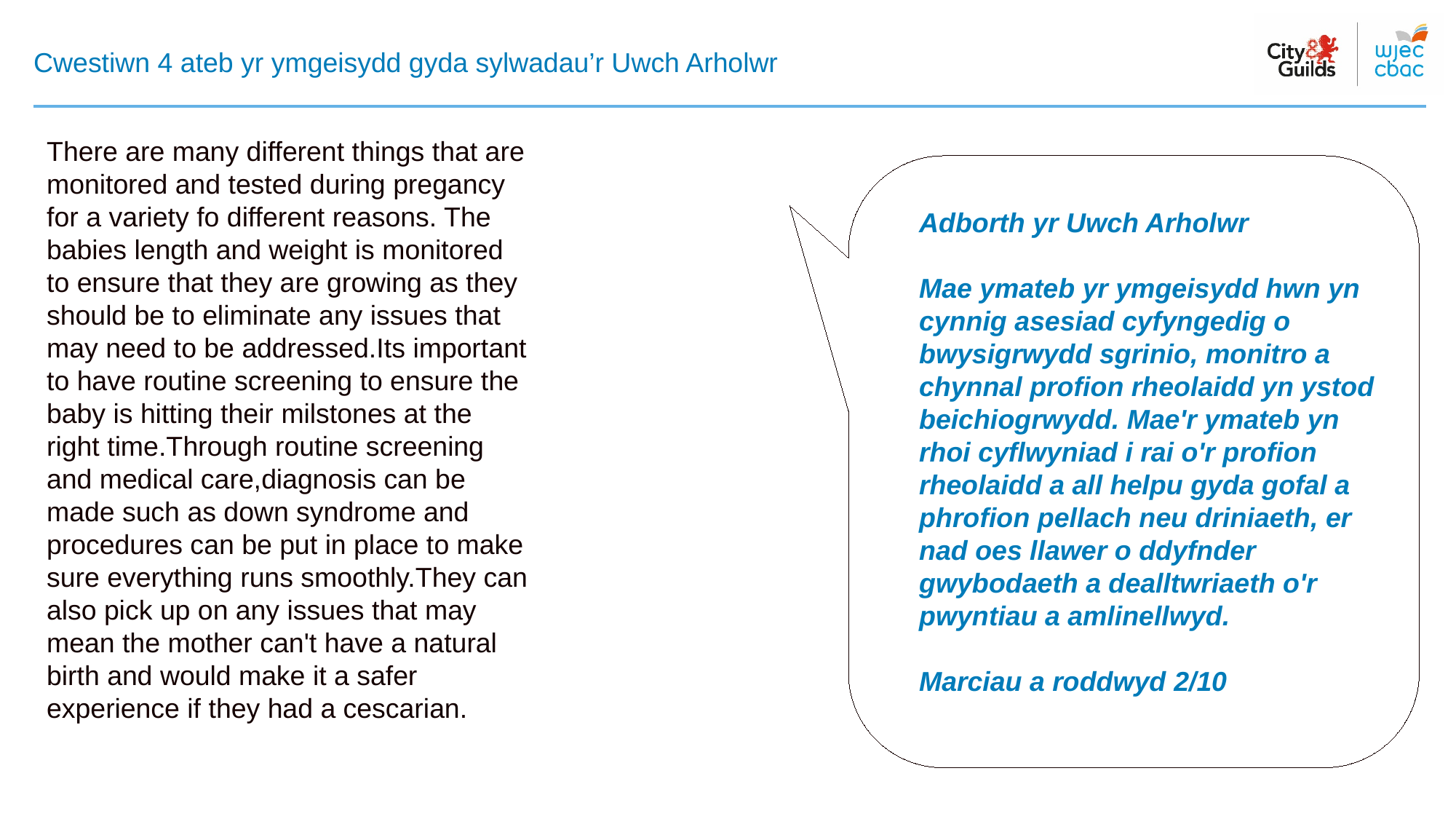

# Cwestiwn 4 ateb yr ymgeisydd gyda sylwadau’r Uwch Arholwr
There are many different things that are monitored and tested during pregancy for a variety fo different reasons. The babies length and weight is monitored to ensure that they are growing as they should be to eliminate any issues that may need to be addressed.Its important to have routine screening to ensure the baby is hitting their milstones at the right time.Through routine screening and medical care,diagnosis can be made such as down syndrome and procedures can be put in place to make sure everything runs smoothly.They can also pick up on any issues that may mean the mother can't have a natural birth and would make it a safer experience if they had a cescarian.

Adborth yr Uwch Arholwr​
​
​Mae ymateb yr ymgeisydd hwn yn cynnig asesiad cyfyngedig o bwysigrwydd sgrinio, monitro a chynnal profion rheolaidd yn ystod beichiogrwydd. Mae'r ymateb yn rhoi cyflwyniad i rai o'r profion rheolaidd a all helpu gyda gofal a phrofion pellach neu driniaeth, er nad oes llawer o ddyfnder gwybodaeth a dealltwriaeth o'r pwyntiau a amlinellwyd.

Marciau a roddwyd 2/10